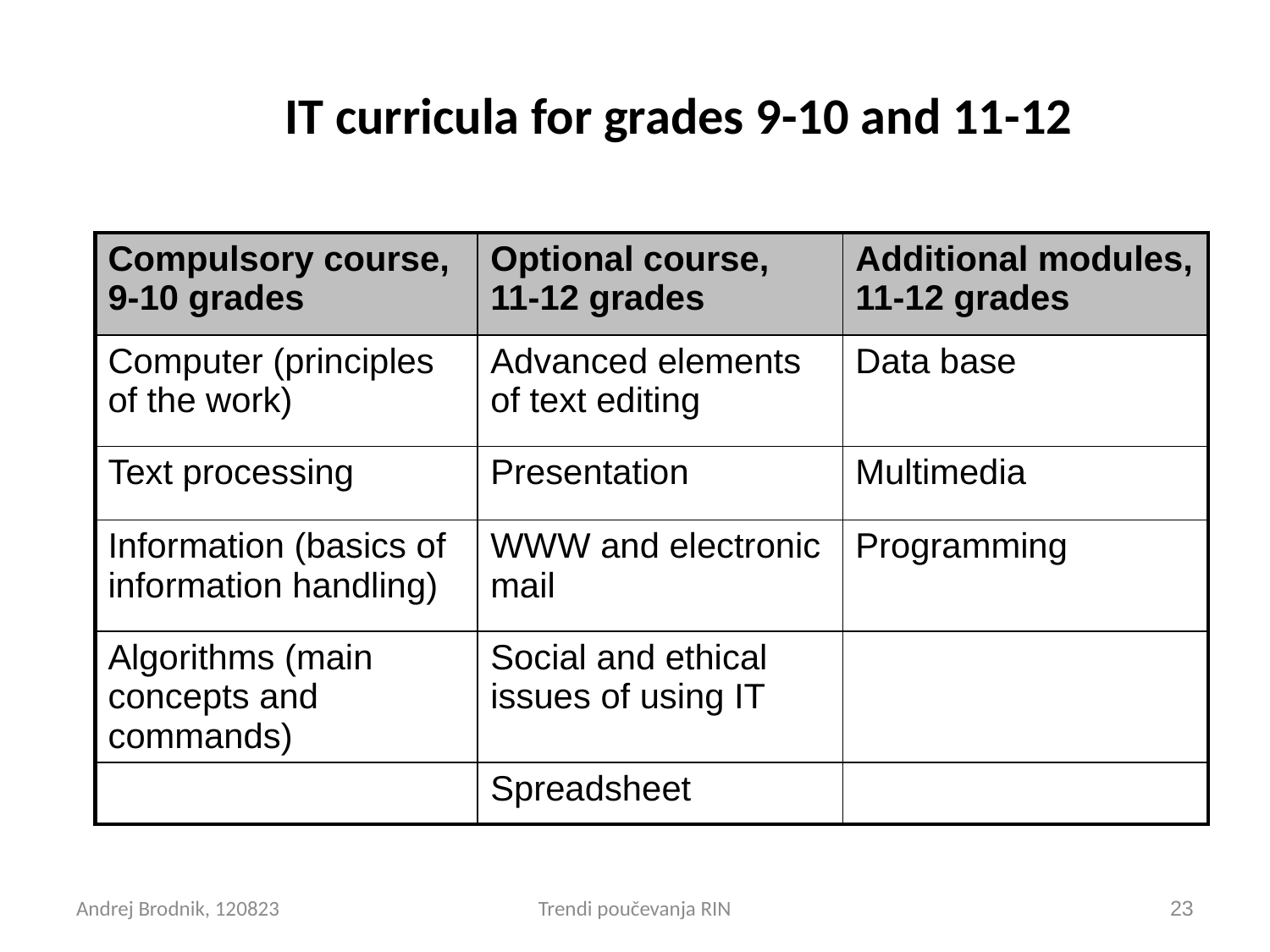

# IT curricula for grades 9-10 and 11-12
| Compulsory course, 9-10 grades | Optional course, 11-12 grades | Additional modules, 11-12 grades |
| --- | --- | --- |
| Computer (principles of the work) | Advanced elements of text editing | Data base |
| Text processing | Presentation | Multimedia |
| Information (basics of information handling) | WWW and electronic mail | Programming |
| Algorithms (main concepts and commands) | Social and ethical issues of using IT |  |
|  | Spreadsheet |  |
Andrej Brodnik, 120823
Trendi poučevanja RIN
23